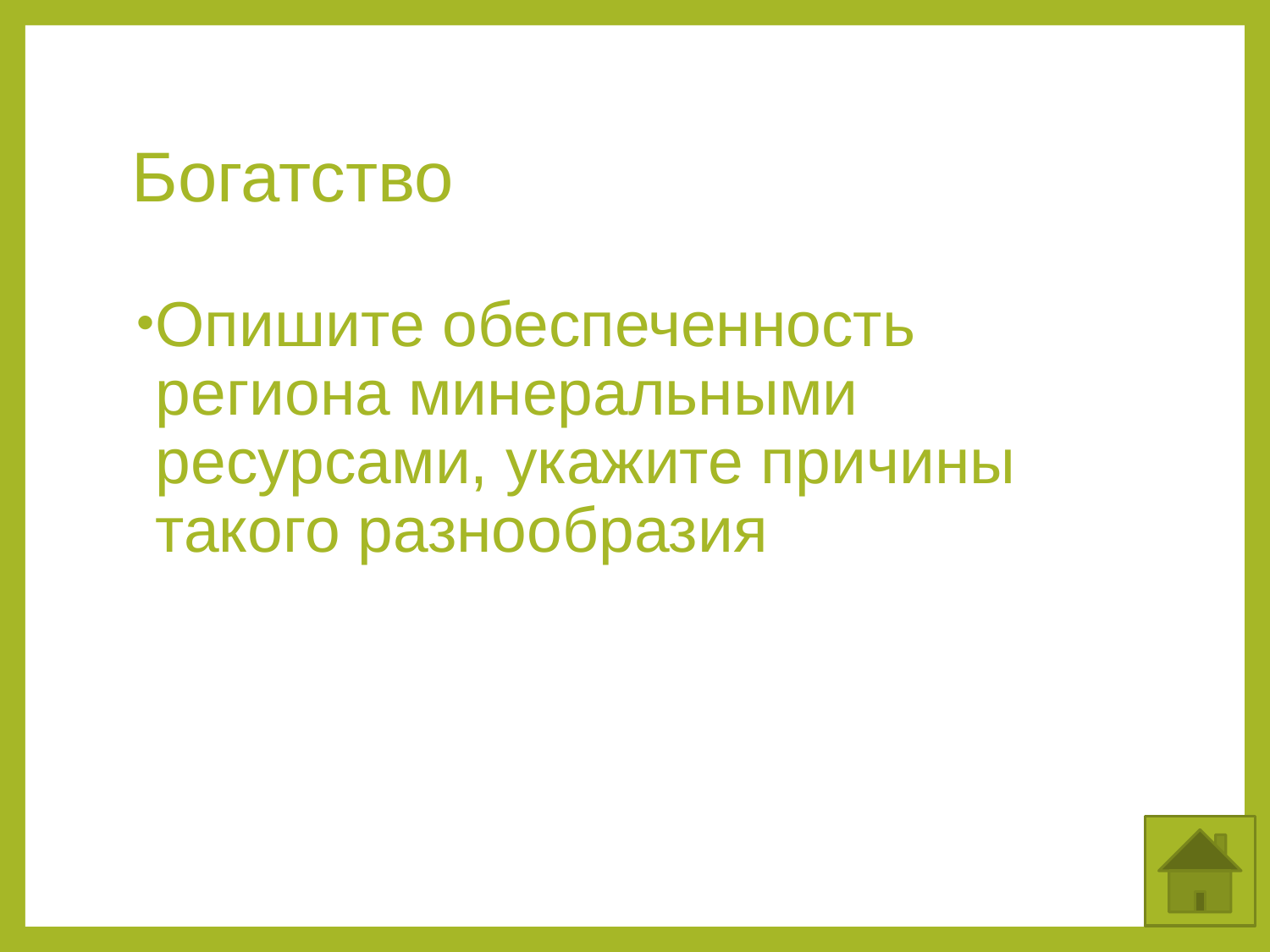

# Богатство
Опишите обеспеченность региона минеральными ресурсами, укажите причины такого разнообразия